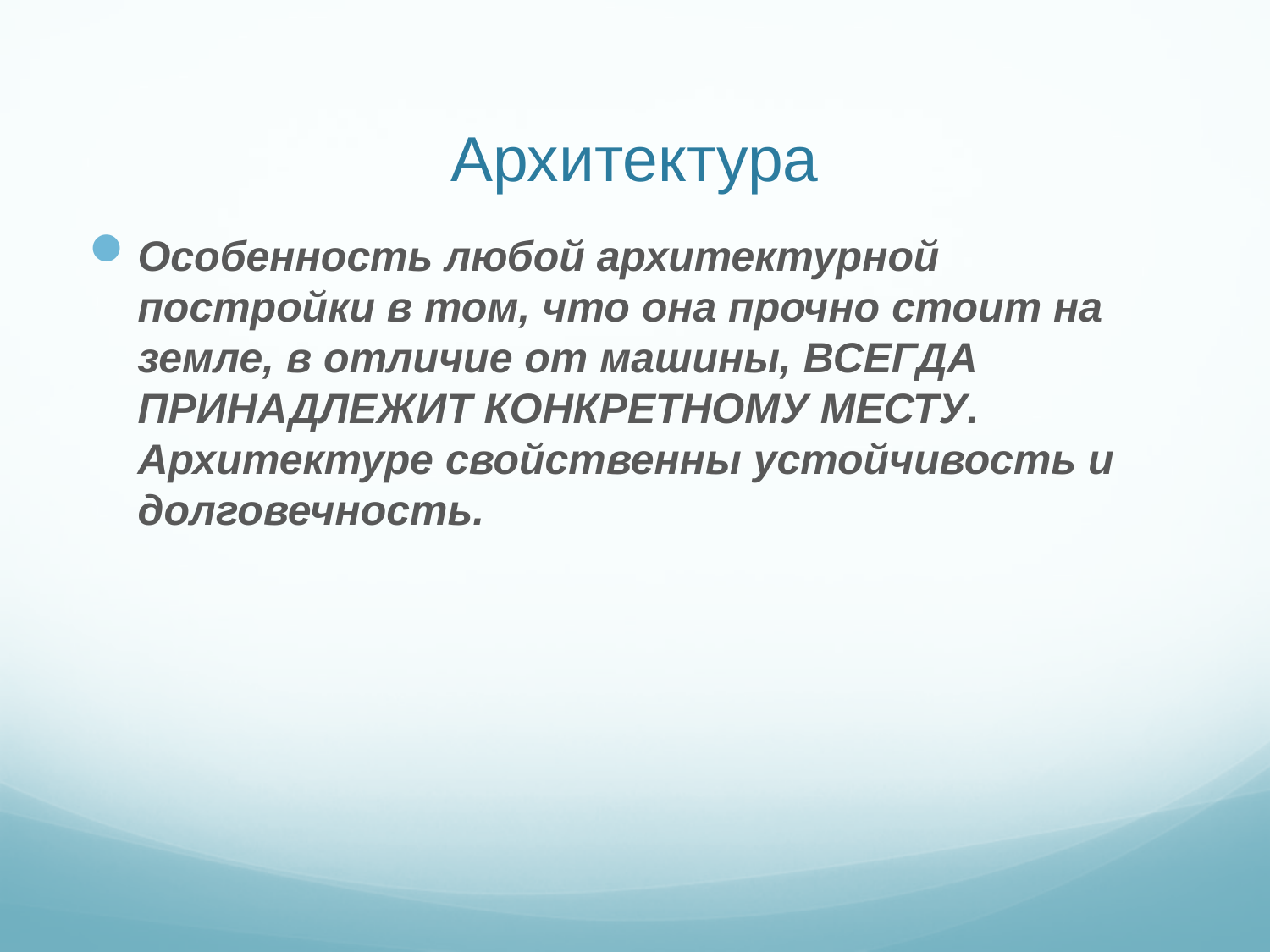

# Архитектура
Особенность любой архитектурной постройки в том, что она прочно стоит на земле, в отличие от машины, ВСЕГДА ПРИНАДЛЕЖИТ КОНКРЕТНОМУ МЕСТУ.
Архитектуре свойственны устойчивость и долговечность.